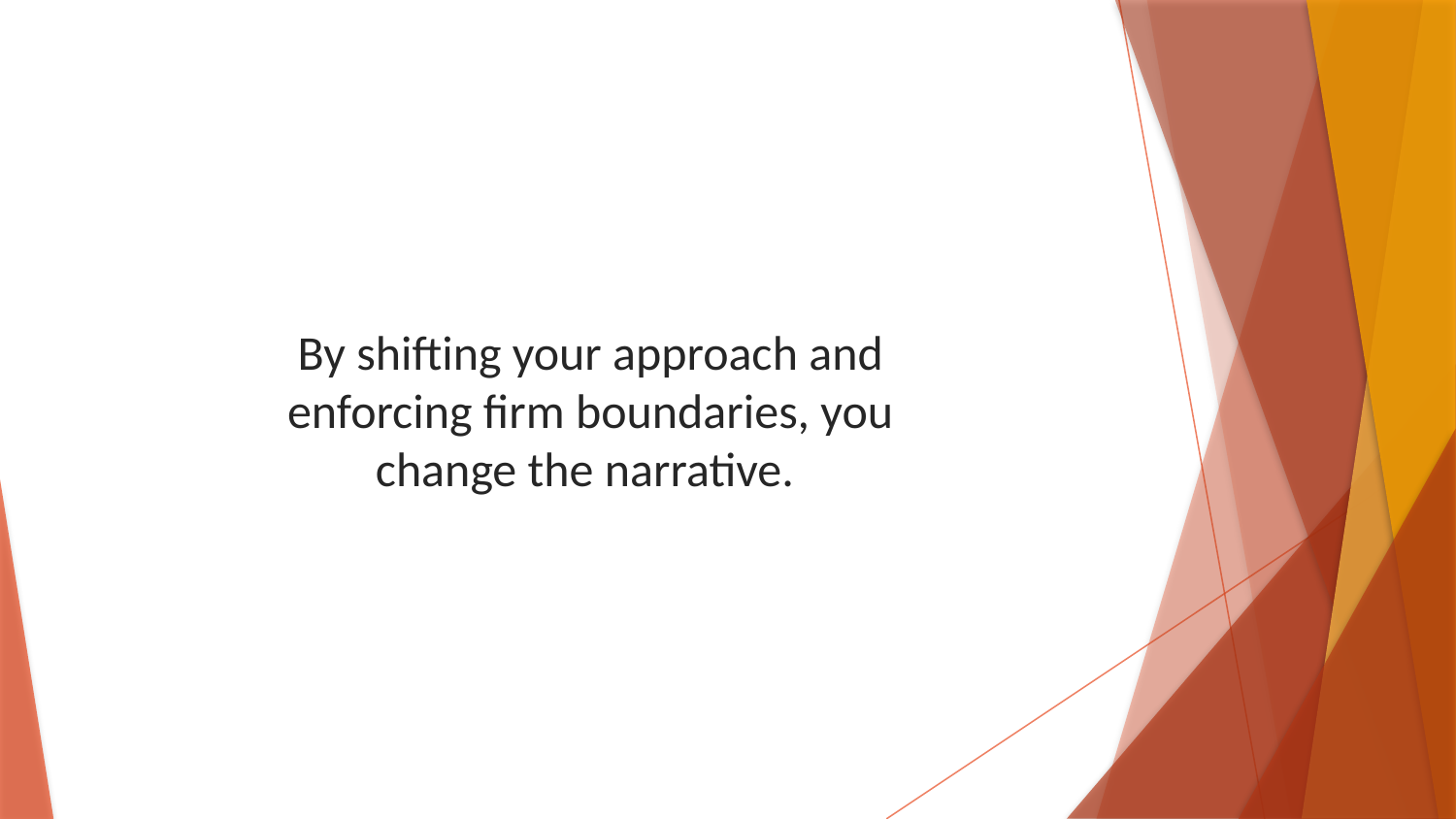

By shifting your approach and enforcing firm boundaries, you change the narrative.